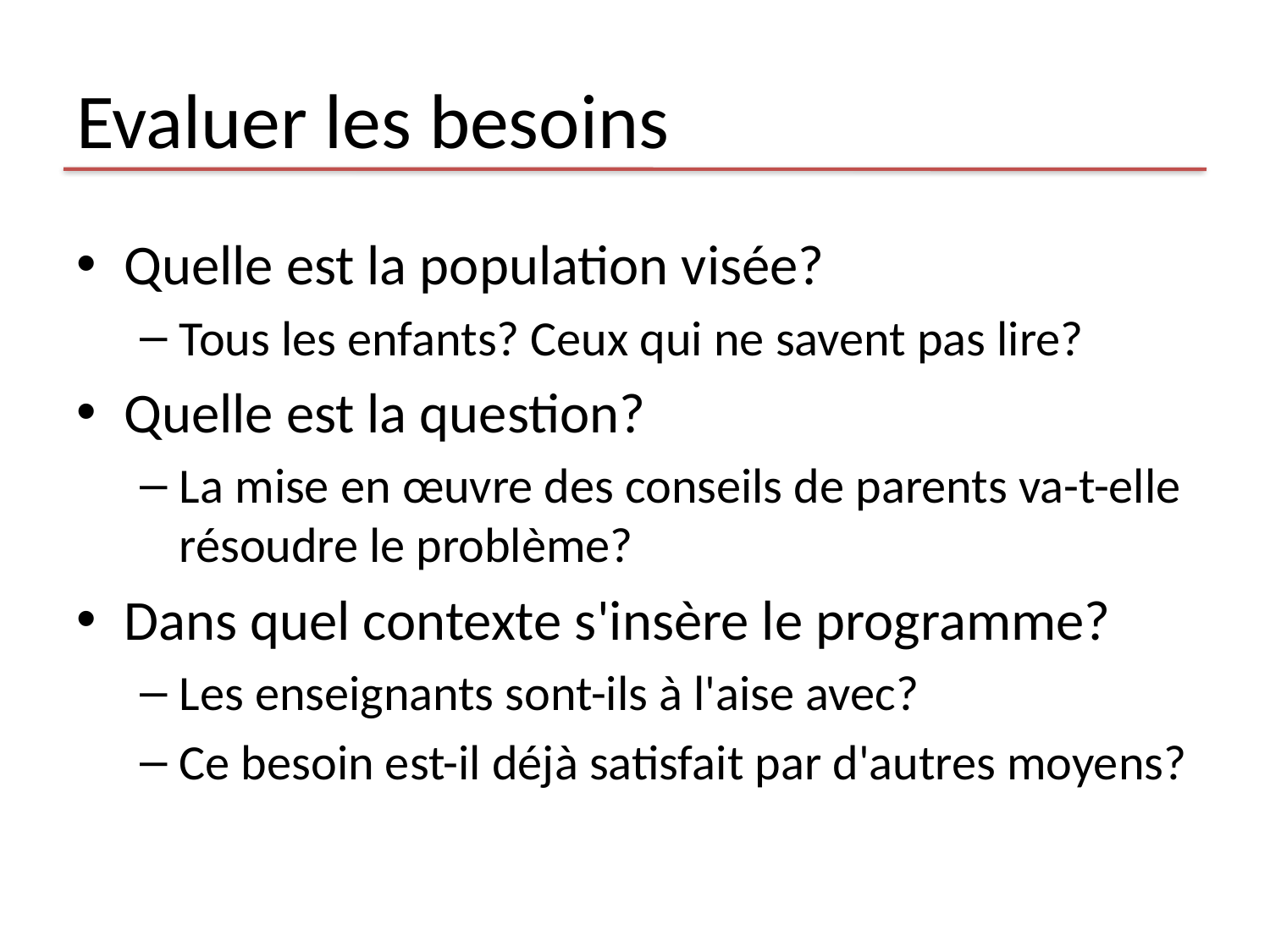

# Evaluer les besoins
Quelle est la population visée?
Tous les enfants? Ceux qui ne savent pas lire?
Quelle est la question?
La mise en œuvre des conseils de parents va-t-elle résoudre le problème?
Dans quel contexte s'insère le programme?
Les enseignants sont-ils à l'aise avec?
Ce besoin est-il déjà satisfait par d'autres moyens?